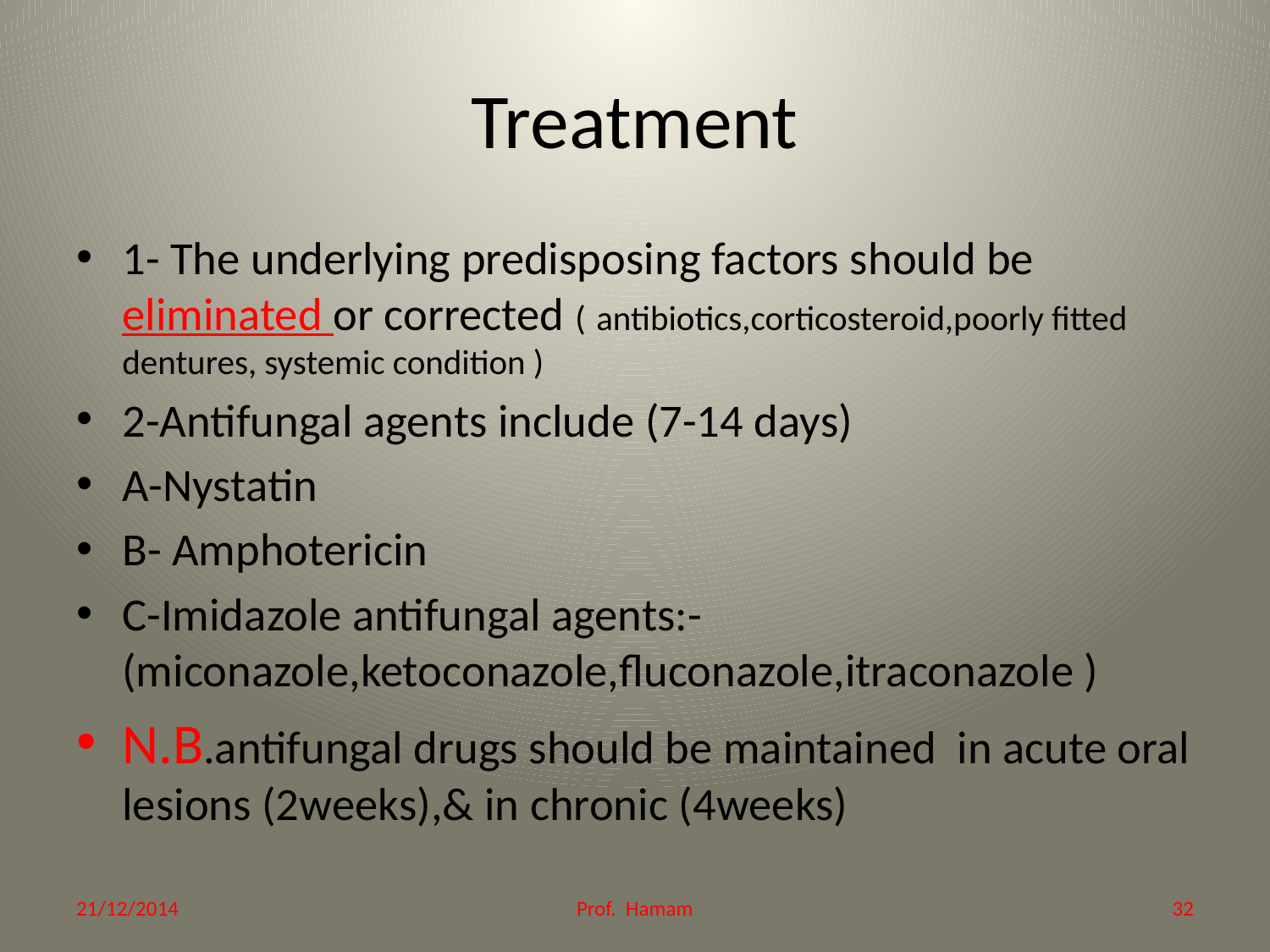

# Treatment
1- The underlying predisposing factors should be eliminated or corrected ( antibiotics,corticosteroid,poorly fitted  dentures, systemic condition )
2-Antifungal agents include (7-14 days)
A-Nystatin
B- Amphotericin
C-Imidazole antifungal agents:- (miconazole,ketoconazole,fluconazole,itraconazole )
N.B.antifungal drugs should be maintained  in acute oral lesions (2weeks),& in chronic (4weeks)

21/12/2014
Prof.  Hamam
32